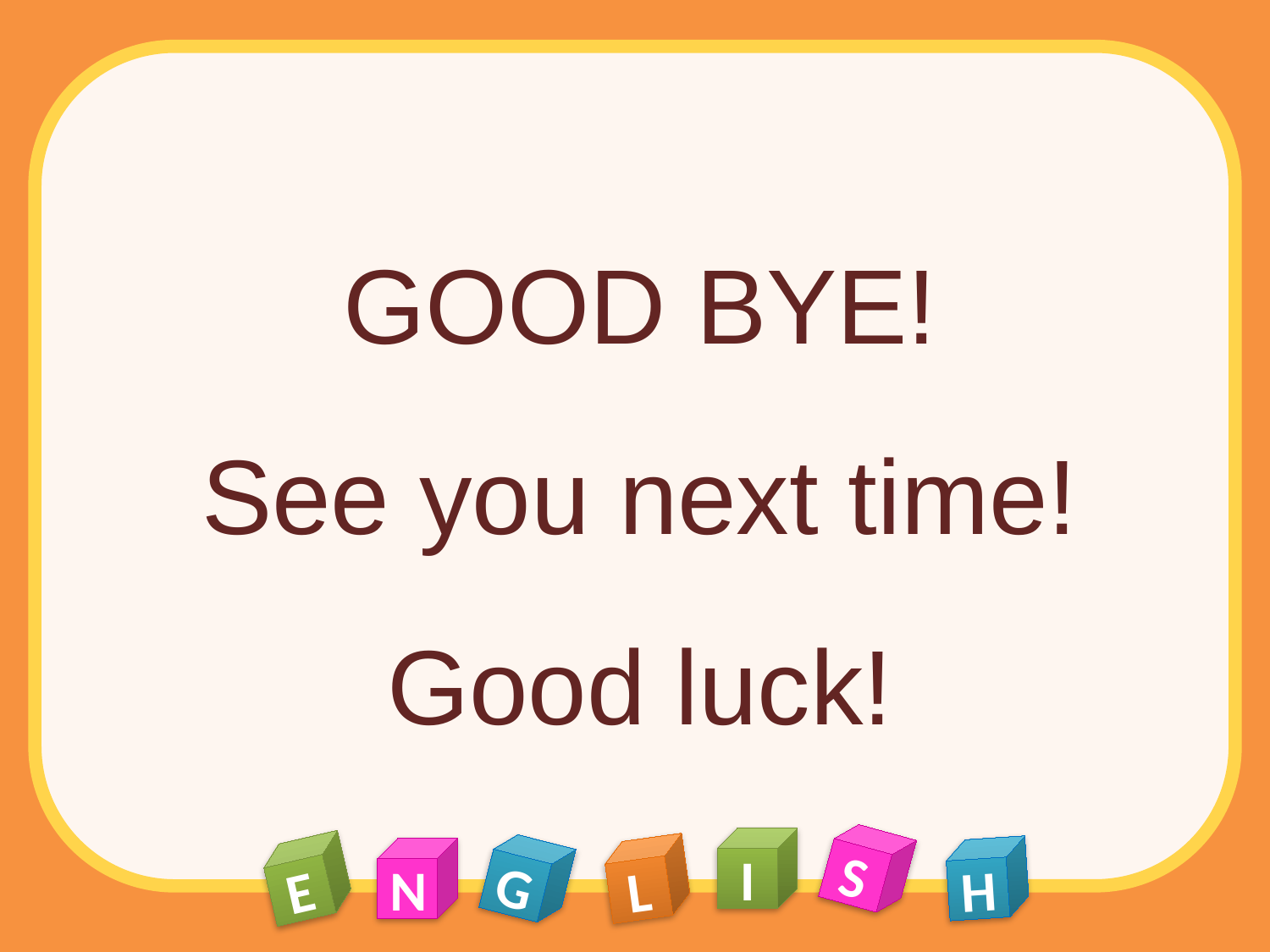

GOOD BYE!
See you next time!
Good luck!
I
S
E
N
G
L
H